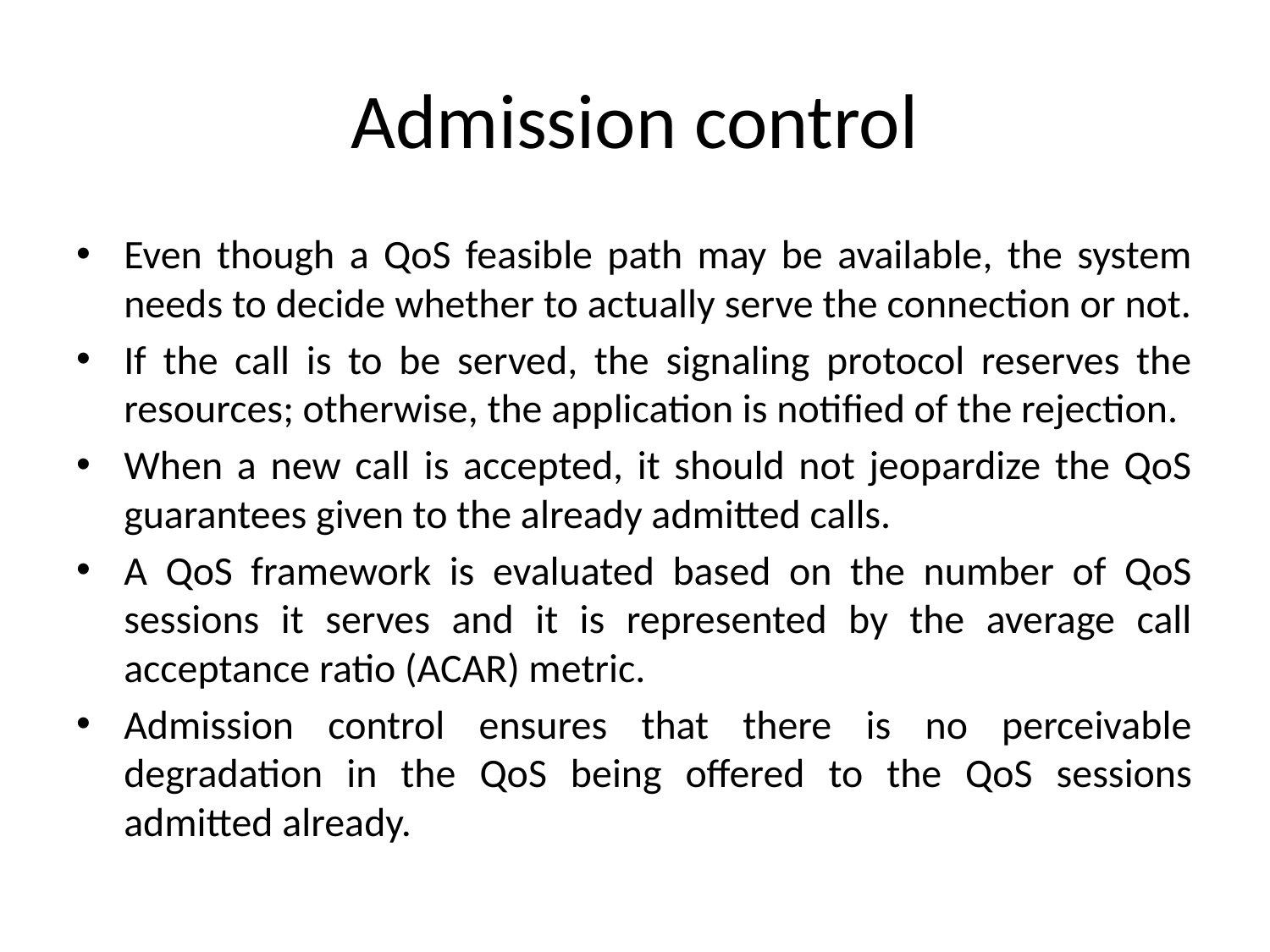

# Admission control
Even though a QoS feasible path may be available, the system needs to decide whether to actually serve the connection or not.
If the call is to be served, the signaling protocol reserves the resources; otherwise, the application is notified of the rejection.
When a new call is accepted, it should not jeopardize the QoS guarantees given to the already admitted calls.
A QoS framework is evaluated based on the number of QoS sessions it serves and it is represented by the average call acceptance ratio (ACAR) metric.
Admission control ensures that there is no perceivable degradation in the QoS being offered to the QoS sessions admitted already.